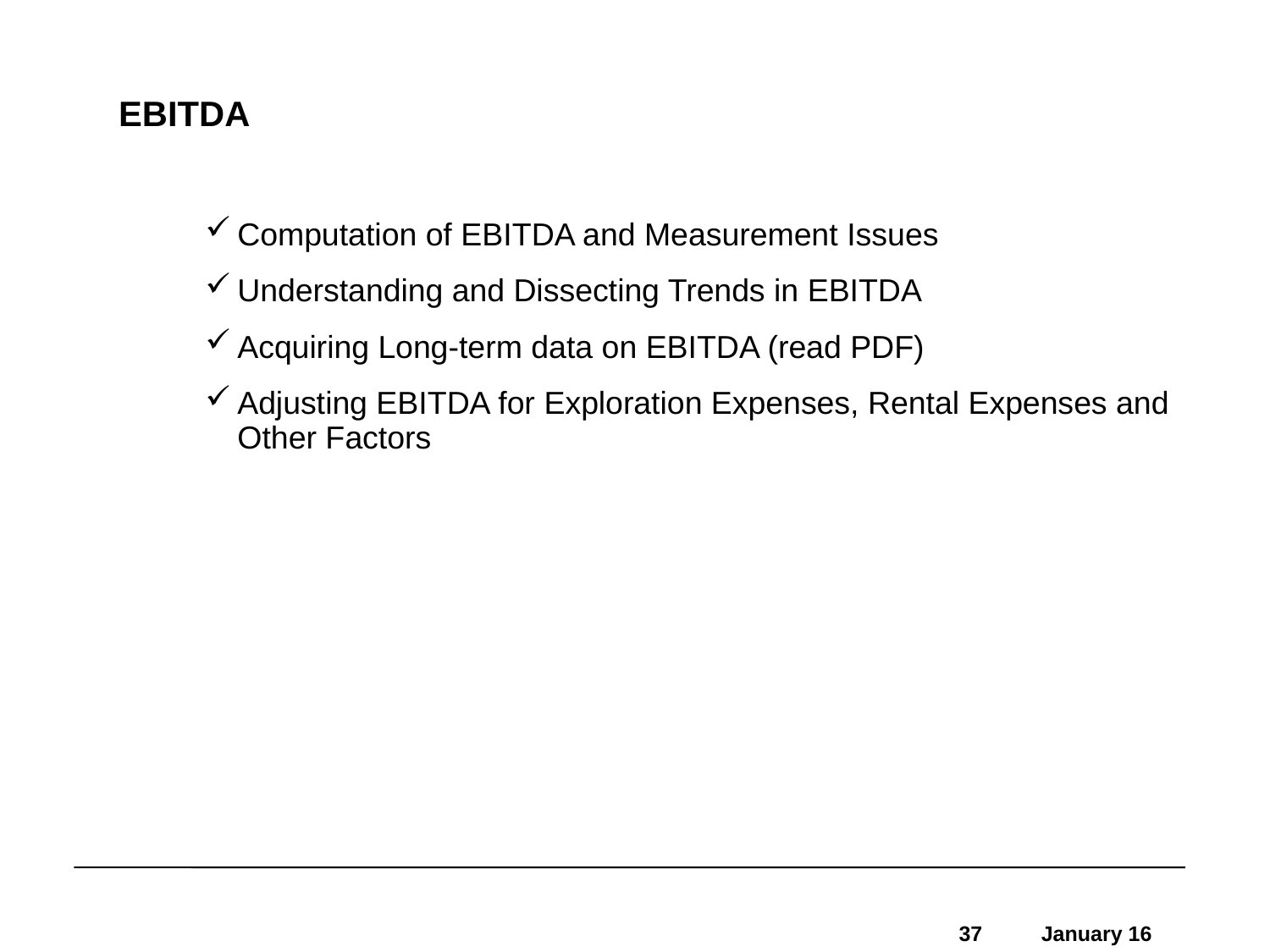

# EBITDA
Computation of EBITDA and Measurement Issues
Understanding and Dissecting Trends in EBITDA
Acquiring Long-term data on EBITDA (read PDF)
Adjusting EBITDA for Exploration Expenses, Rental Expenses and Other Factors